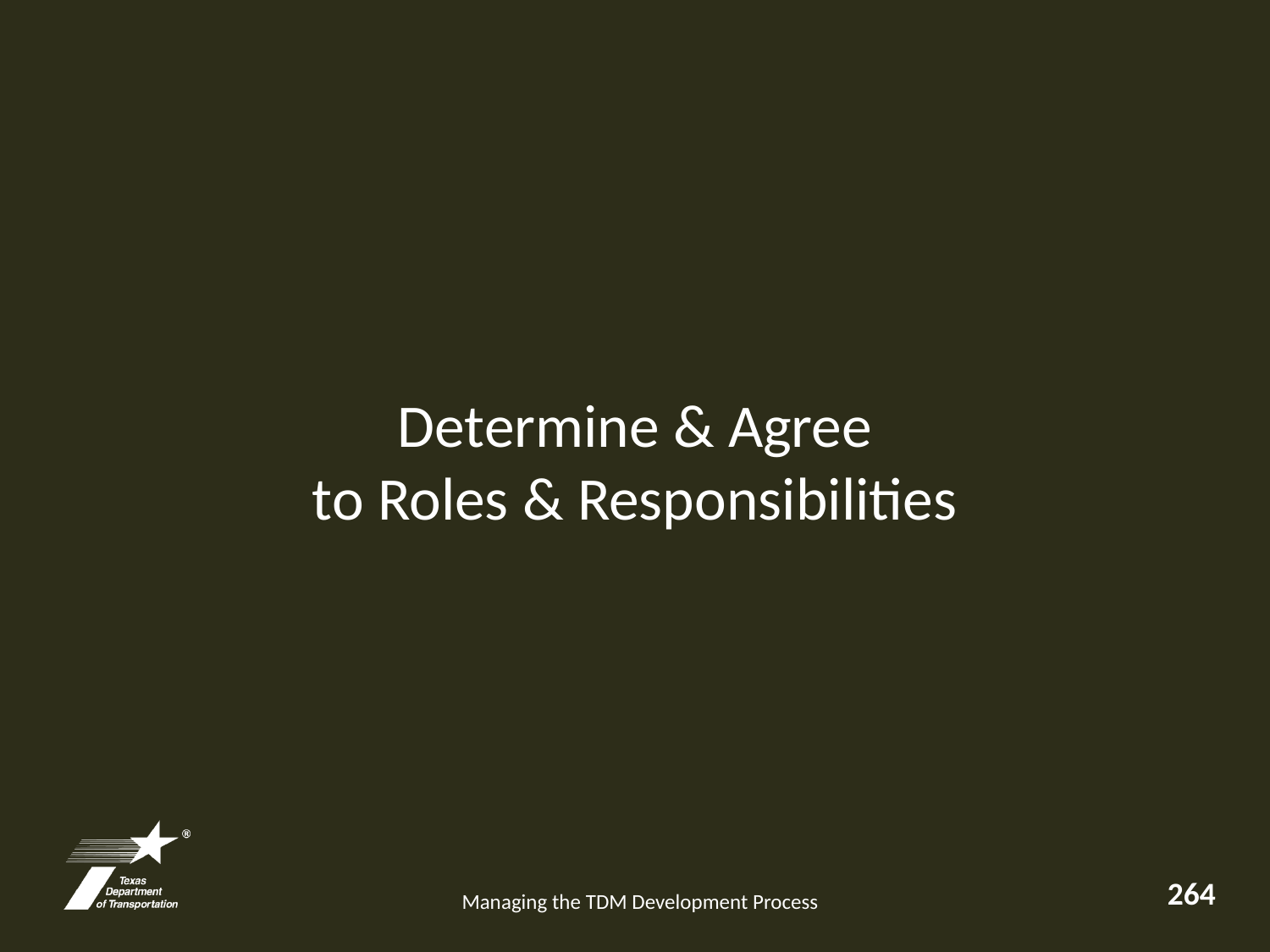

Determine & Agree
to Roles & Responsibilities